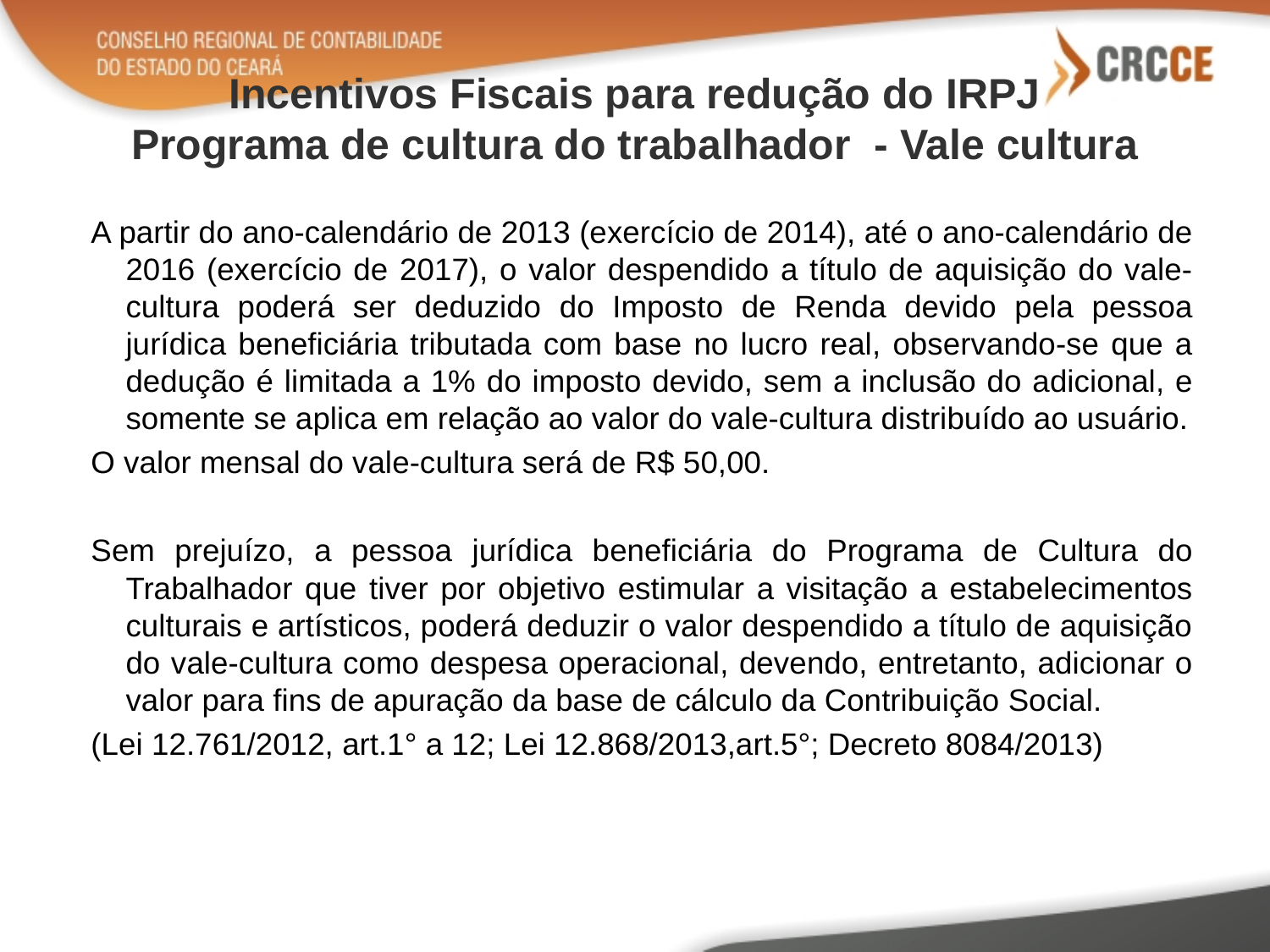

# Incentivos Fiscais para redução do IRPJ Programa de cultura do trabalhador  - Vale cultura
A partir do ano-calendário de 2013 (exercício de 2014), até o ano-calendário de 2016 (exercício de 2017), o valor despendido a título de aquisição do vale-cultura poderá ser deduzido do Imposto de Renda devido pela pessoa jurídica beneficiária tributada com base no lucro real, observando-se que a dedução é limitada a 1% do imposto devido, sem a inclusão do adicional, e somente se aplica em relação ao valor do vale-cultura distribuído ao usuário.
O valor mensal do vale-cultura será de R$ 50,00.

Sem prejuízo, a pessoa jurídica beneficiária do Programa de Cultura do Trabalhador que tiver por objetivo estimular a visitação a estabelecimentos culturais e artísticos, poderá deduzir o valor despendido a título de aquisição do vale-cultura como despesa operacional, devendo, entretanto, adicionar o valor para fins de apuração da base de cálculo da Contribuição Social.
(Lei 12.761/2012, art.1° a 12; Lei 12.868/2013,art.5°; Decreto 8084/2013)